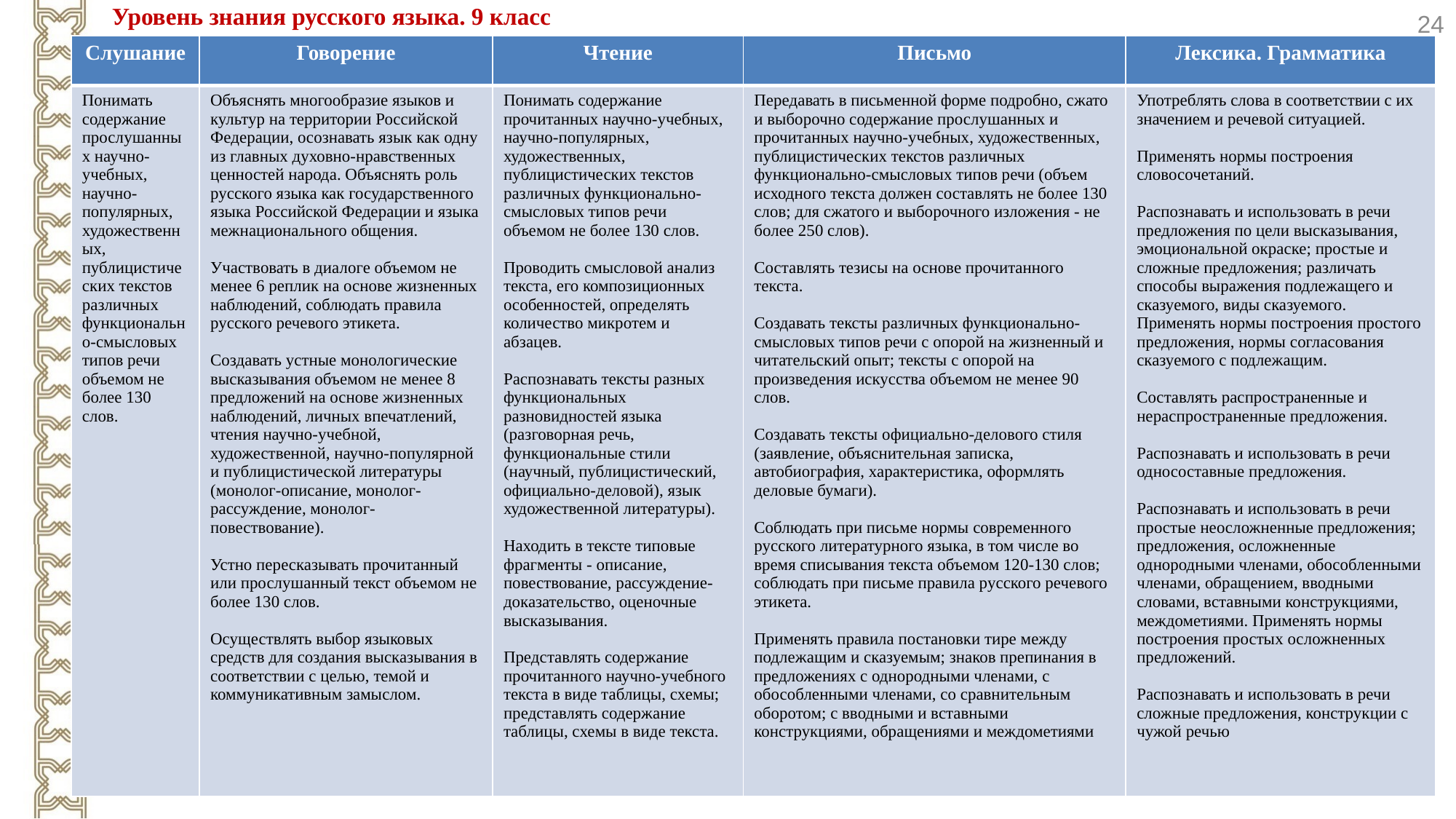

Уровень знания русского языка. 9 класс
24
| Слушание | Говорение | Чтение | Письмо | Лексика. Грамматика |
| --- | --- | --- | --- | --- |
| Понимать содержание прослушанных научно-учебных, научно-популярных, художественных, публицистических текстов различных функционально-смысловых типов речи объемом не более 130 слов. | Объяснять многообразие языков и культур на территории Российской Федерации, осознавать язык как одну из главных духовно-нравственных ценностей народа. Объяснять роль русского языка как государственного языка Российской Федерации и языка межнационального общения. Участвовать в диалоге объемом не менее 6 реплик на основе жизненных наблюдений, соблюдать правила русского речевого этикета. Создавать устные монологические высказывания объемом не менее 8 предложений на основе жизненных наблюдений, личных впечатлений, чтения научно-учебной, художественной, научно-популярной и публицистической литературы (монолог-описание, монолог-рассуждение, монолог-повествование). Устно пересказывать прочитанный или прослушанный текст объемом не более 130 слов. Осуществлять выбор языковых средств для создания высказывания в соответствии с целью, темой и коммуникативным замыслом. | Понимать содержание прочитанных научно-учебных, научно-популярных, художественных, публицистических текстов различных функционально-смысловых типов речи объемом не более 130 слов. Проводить смысловой анализ текста, его композиционных особенностей, определять количество микротем и абзацев. Распознавать тексты разных функциональных разновидностей языка (разговорная речь, функциональные стили (научный, публицистический, официально-деловой), язык художественной литературы). Находить в тексте типовые фрагменты - описание, повествование, рассуждение-доказательство, оценочные высказывания. Представлять содержание прочитанного научно-учебного текста в виде таблицы, схемы; представлять содержание таблицы, схемы в виде текста. | Передавать в письменной форме подробно, сжато и выборочно содержание прослушанных и прочитанных научно-учебных, художественных, публицистических текстов различных функционально-смысловых типов речи (объем исходного текста должен составлять не более 130 слов; для сжатого и выборочного изложения - не более 250 слов). Составлять тезисы на основе прочитанного текста. Создавать тексты различных функционально-смысловых типов речи с опорой на жизненный и читательский опыт; тексты с опорой на произведения искусства объемом не менее 90 слов. Создавать тексты официально-делового стиля (заявление, объяснительная записка, автобиография, характеристика, оформлять деловые бумаги). Соблюдать при письме нормы современного русского литературного языка, в том числе во время списывания текста объемом 120-130 слов; соблюдать при письме правила русского речевого этикета. Применять правила постановки тире между подлежащим и сказуемым; знаков препинания в предложениях с однородными членами, с обособленными членами, со сравнительным оборотом; с вводными и вставными конструкциями, обращениями и междометиями | Употреблять слова в соответствии с их значением и речевой ситуацией. Применять нормы построения словосочетаний. Распознавать и использовать в речи предложения по цели высказывания, эмоциональной окраске; простые и сложные предложения; различать способы выражения подлежащего и сказуемого, виды сказуемого. Применять нормы построения простого предложения, нормы согласования сказуемого с подлежащим. Составлять распространенные и нераспространенные предложения. Распознавать и использовать в речи односоставные предложения. Распознавать и использовать в речи простые неосложненные предложения; предложения, осложненные однородными членами, обособленными членами, обращением, вводными словами, вставными конструкциями, междометиями. Применять нормы построения простых осложненных предложений. Распознавать и использовать в речи сложные предложения, конструкции с чужой речью |